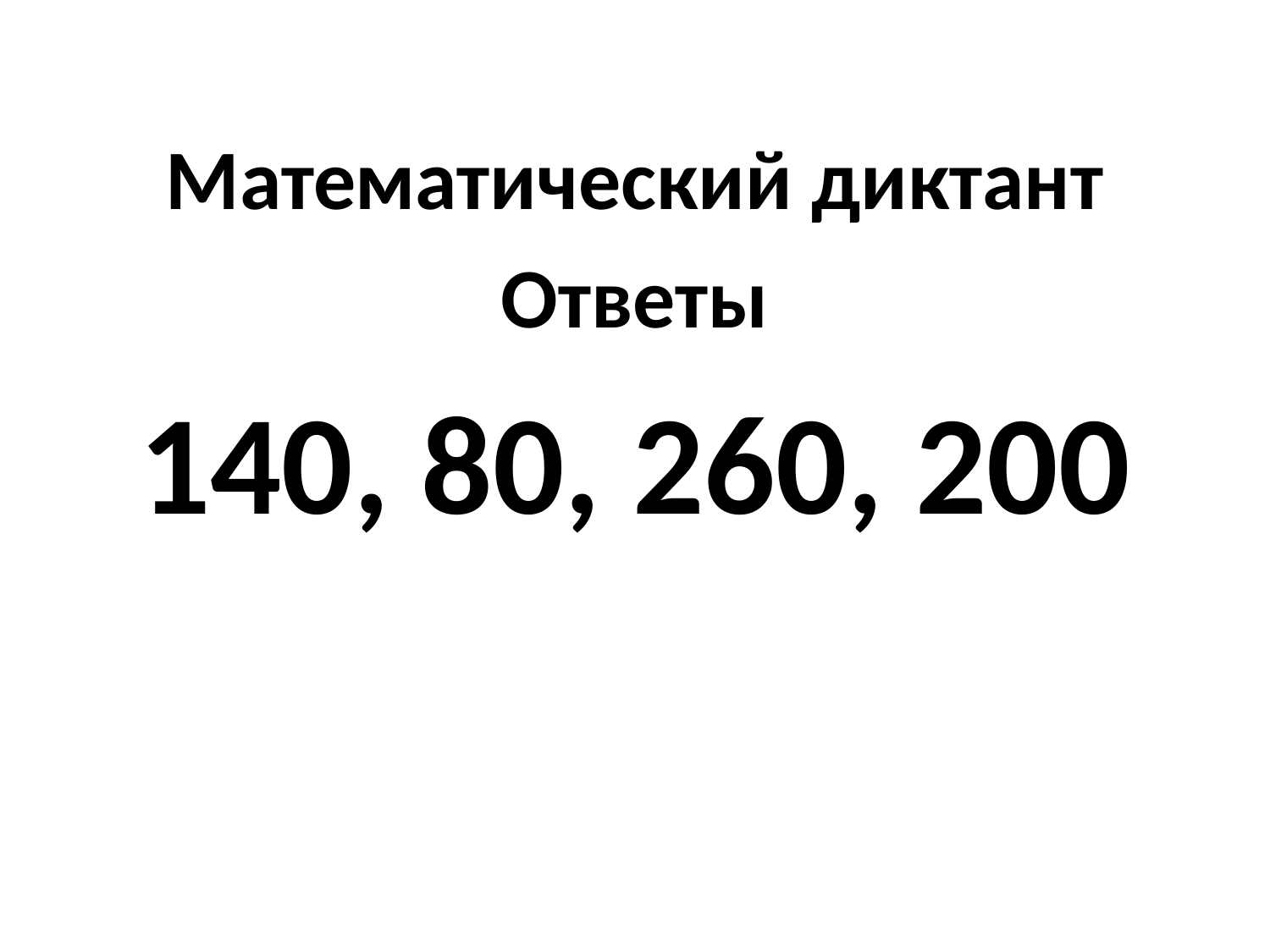

Математический диктант
Ответы
140, 80, 260, 200